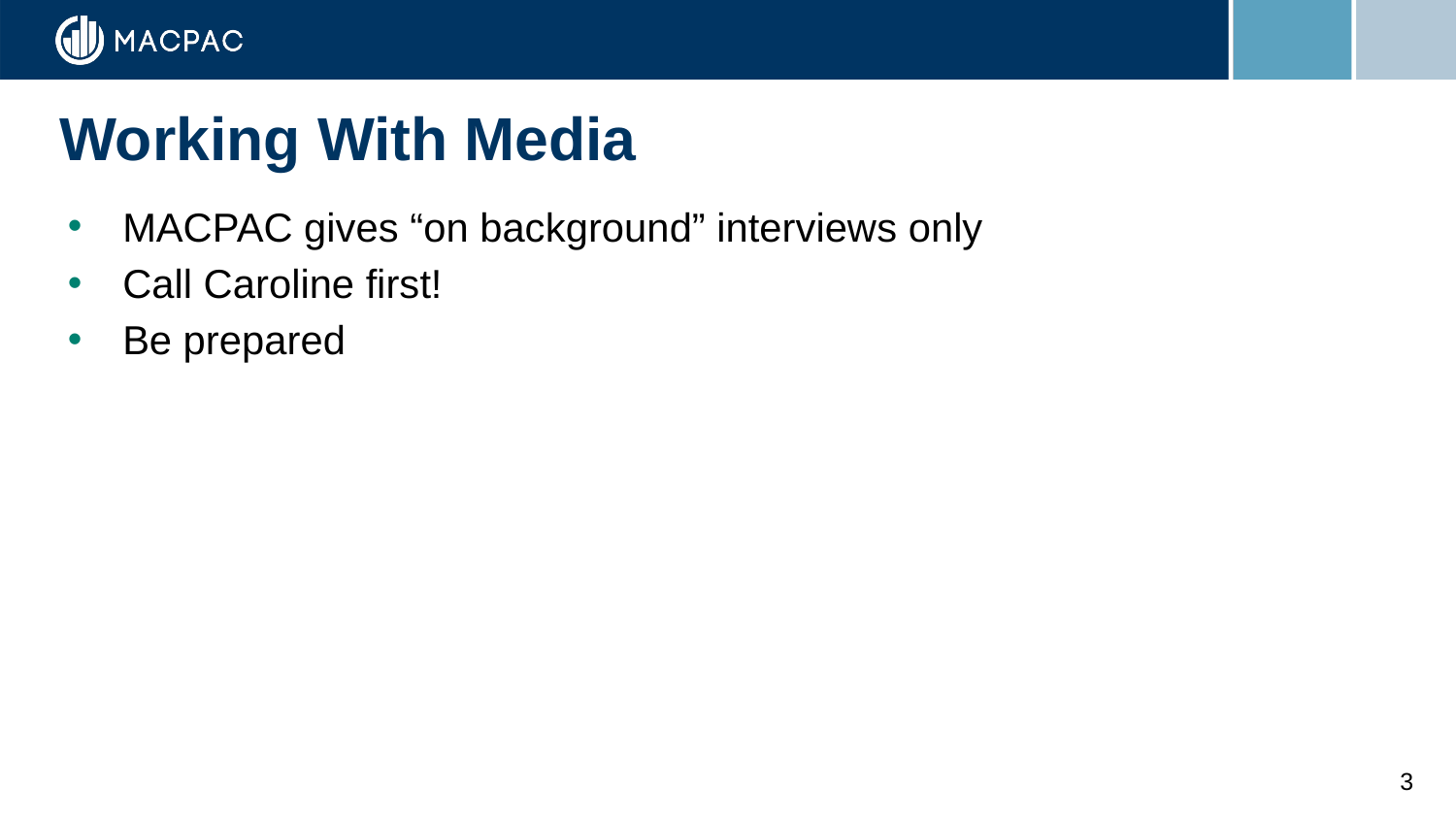

# Working With Media
MACPAC gives “on background” interviews only
Call Caroline first!
Be prepared
3